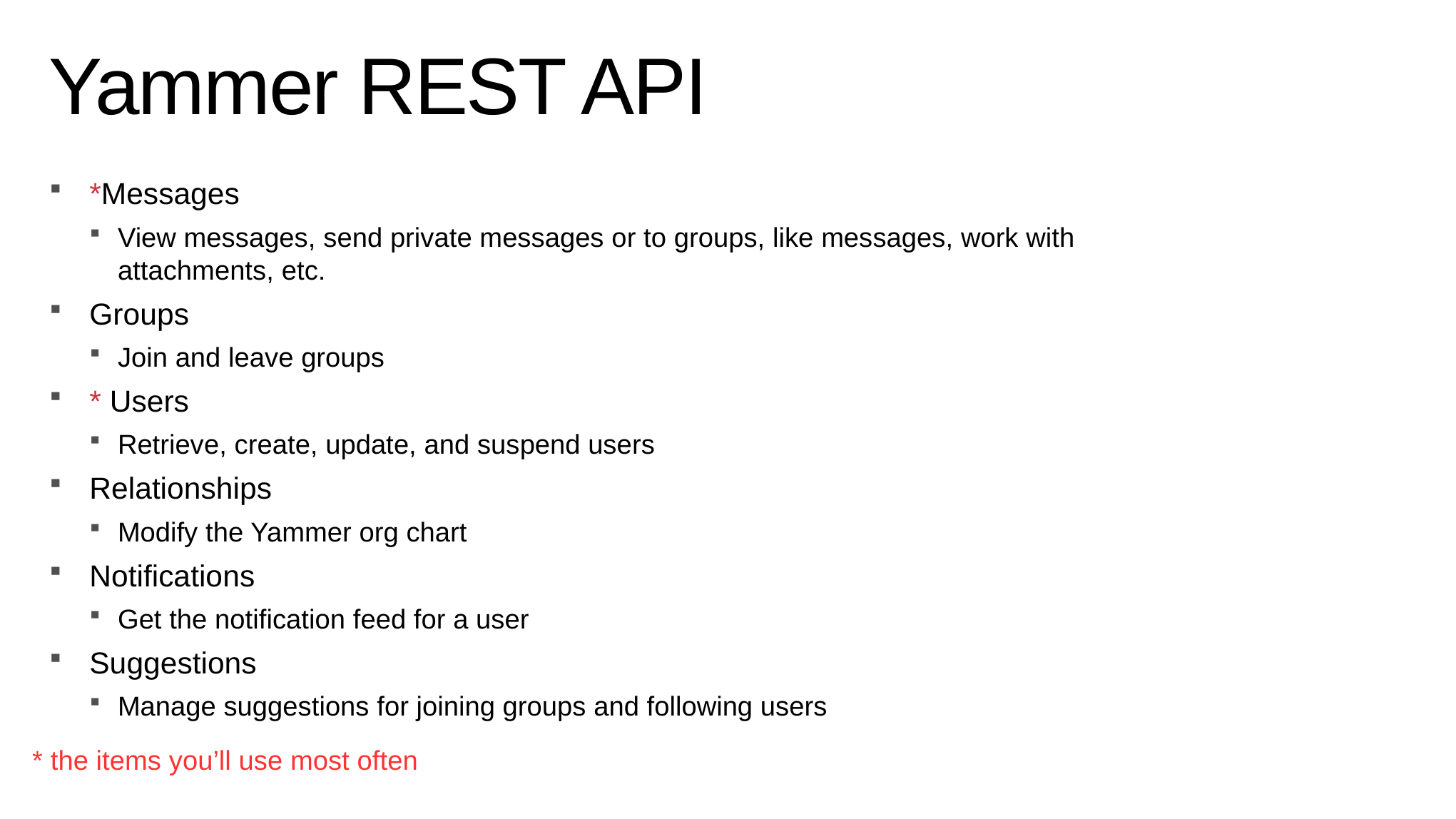

# Yammer REST API
*Messages
View messages, send private messages or to groups, like messages, work with attachments, etc.
Groups
Join and leave groups
* Users
Retrieve, create, update, and suspend users
Relationships
Modify the Yammer org chart
Notifications
Get the notification feed for a user
Suggestions
Manage suggestions for joining groups and following users
* the items you’ll use most often